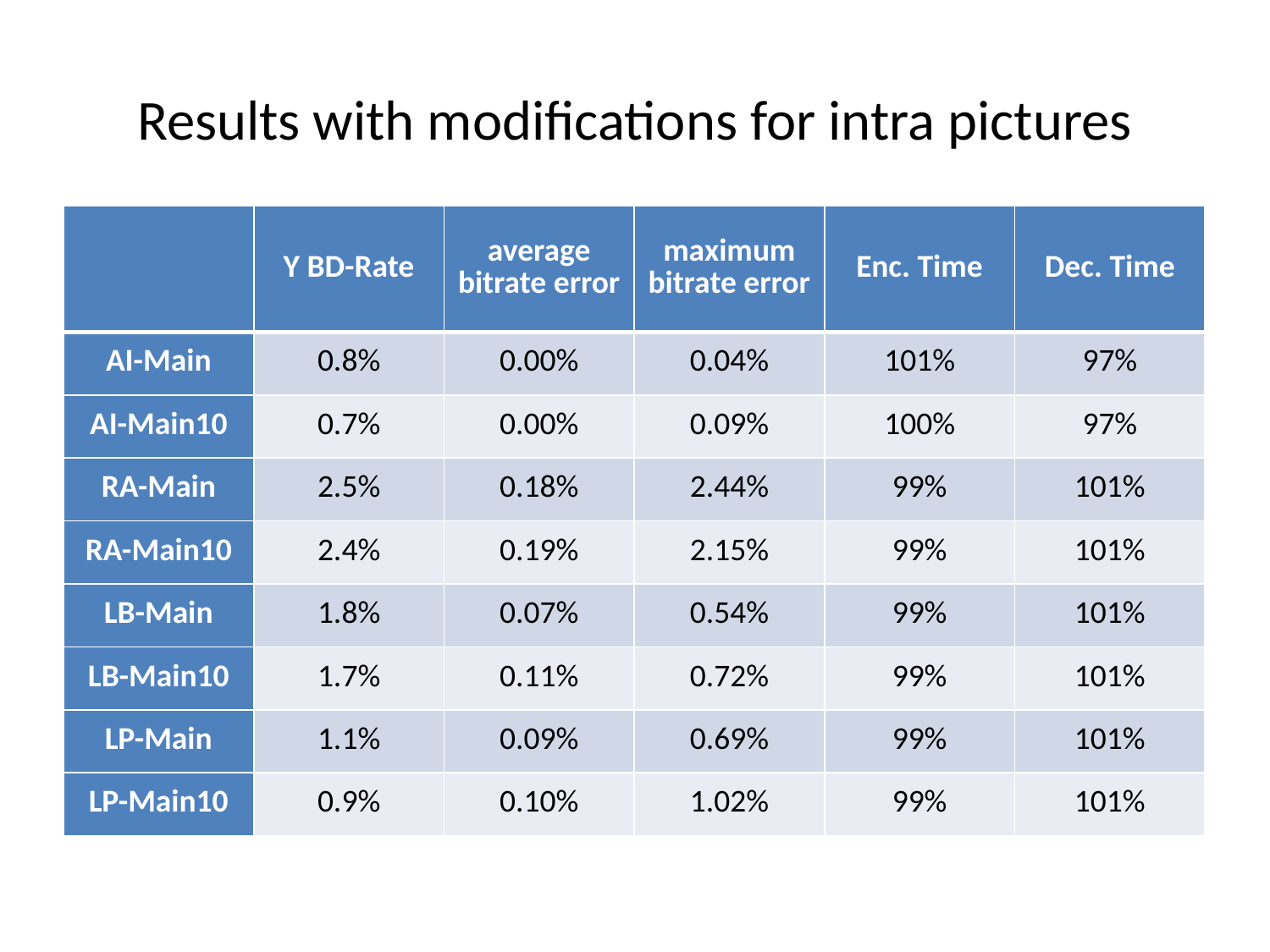

# Results with modifications for intra pictures
|  | Y BD-Rate | average bitrate error | maximum bitrate error | Enc. Time | Dec. Time |
| --- | --- | --- | --- | --- | --- |
| AI-Main | 0.8% | 0.00% | 0.04% | 101% | 97% |
| AI-Main10 | 0.7% | 0.00% | 0.09% | 100% | 97% |
| RA-Main | 2.5% | 0.18% | 2.44% | 99% | 101% |
| RA-Main10 | 2.4% | 0.19% | 2.15% | 99% | 101% |
| LB-Main | 1.8% | 0.07% | 0.54% | 99% | 101% |
| LB-Main10 | 1.7% | 0.11% | 0.72% | 99% | 101% |
| LP-Main | 1.1% | 0.09% | 0.69% | 99% | 101% |
| LP-Main10 | 0.9% | 0.10% | 1.02% | 99% | 101% |